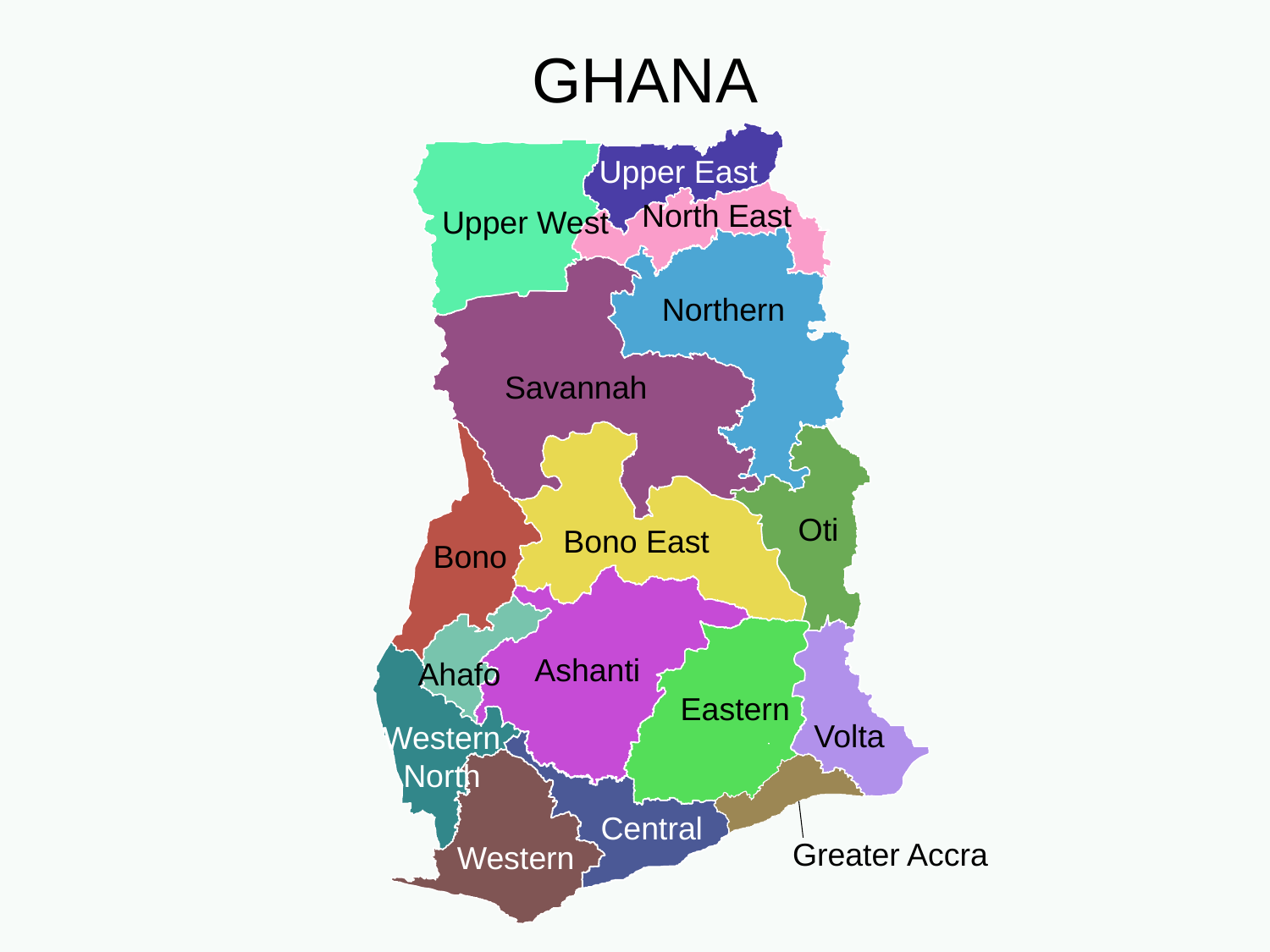

GHANA

Upper East
North East
Upper West
Northern
Savannah
Oti
Bono East
Bono
Ashanti
Ahafo
Eastern
Volta
Western
North
Central
Greater Accra
Western